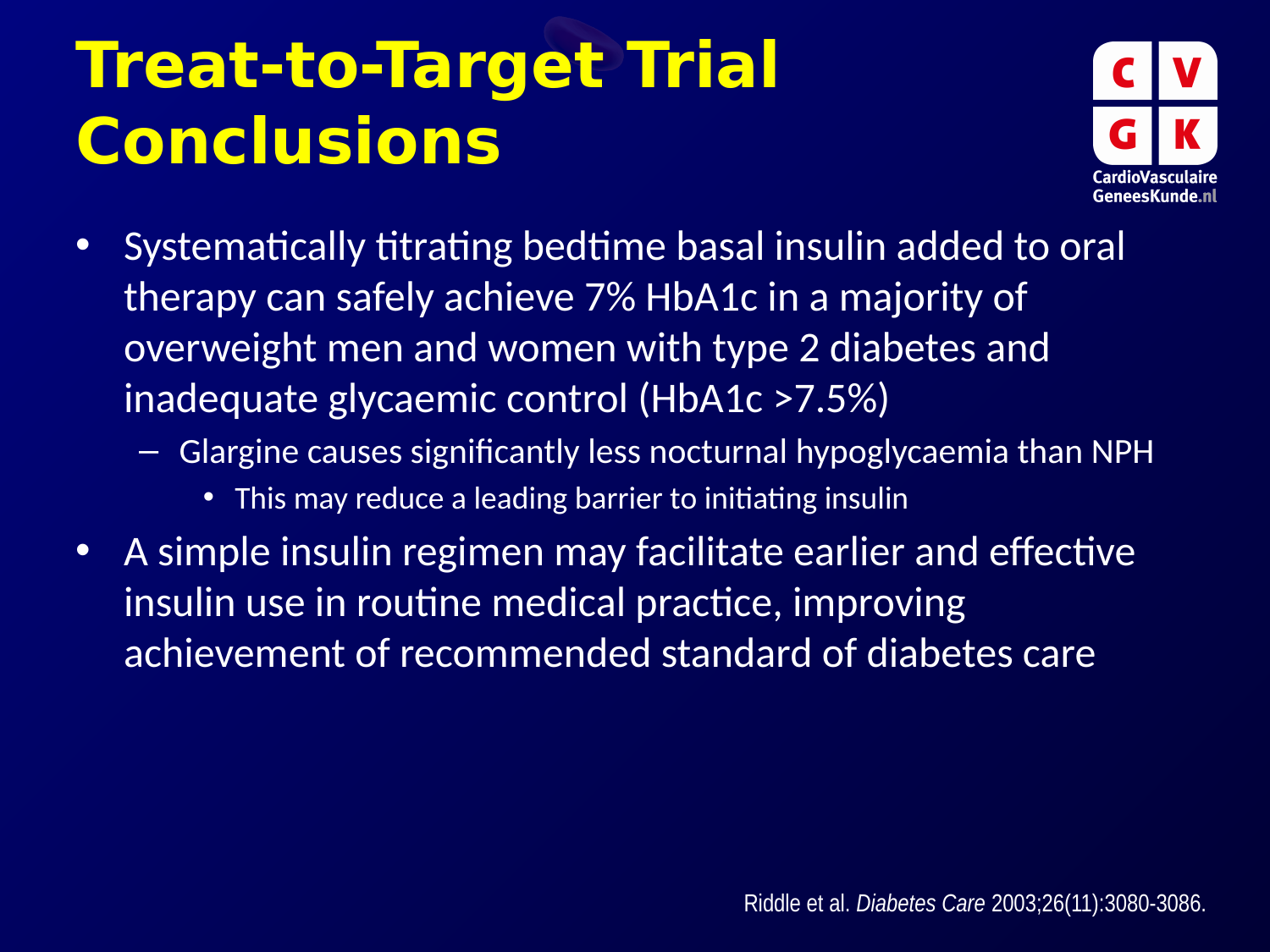

Treat-to-Target Trial Conclusions
Systematically titrating bedtime basal insulin added to oral therapy can safely achieve 7% HbA1c in a majority of overweight men and women with type 2 diabetes and inadequate glycaemic control (HbA1c >7.5%)
Glargine causes significantly less nocturnal hypoglycaemia than NPH
This may reduce a leading barrier to initiating insulin
A simple insulin regimen may facilitate earlier and effective insulin use in routine medical practice, improving achievement of recommended standard of diabetes care
Riddle et al. Diabetes Care 2003;26(11):3080-3086.